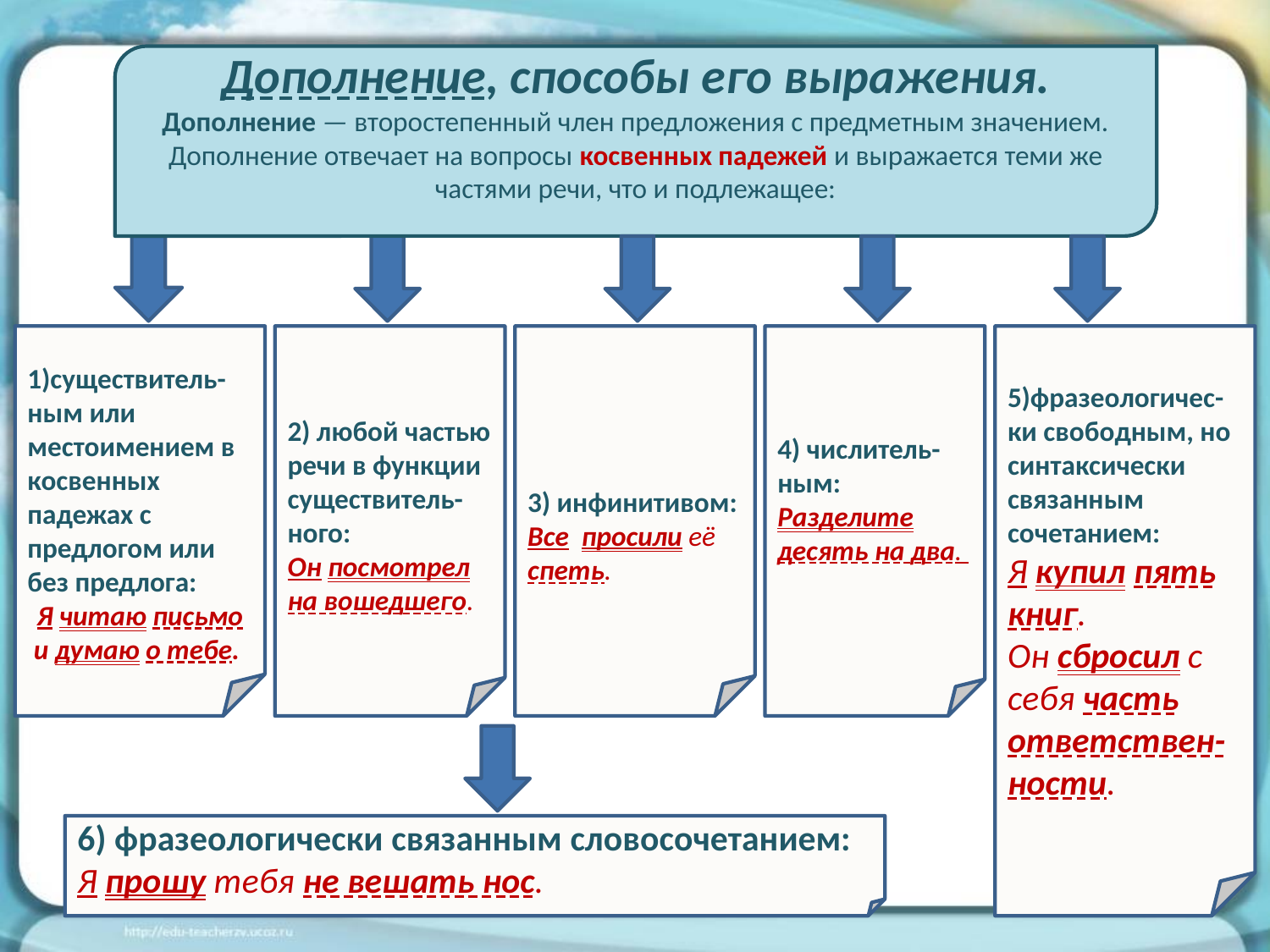

Дополнение, способы его выражения.
Дополнение — второстепенный член предложения с предметным значением.
Дополнение отвечает на вопросы косвенных падежей и выражается теми же частями речи, что и подлежащее:

1)существитель-ным или местоимением в косвенных падежах с предлогом или без предлога:
Я читаю письмо и думаю о тебе.

2) любой частью речи в функции существитель-ного:
Он посмотрел на вошедшего.

3) инфинитивом:
Все  просили её спеть.

4) числитель-ным:
Разделите десять на два.

5)фразеологичес-ки свободным, но синтаксически связанным сочетанием:
Я купил пять книг.
Он сбросил с себя часть ответствен-ности.

6) фразеологически связанным словосочетанием:
Я прошу тебя не вешать нос.